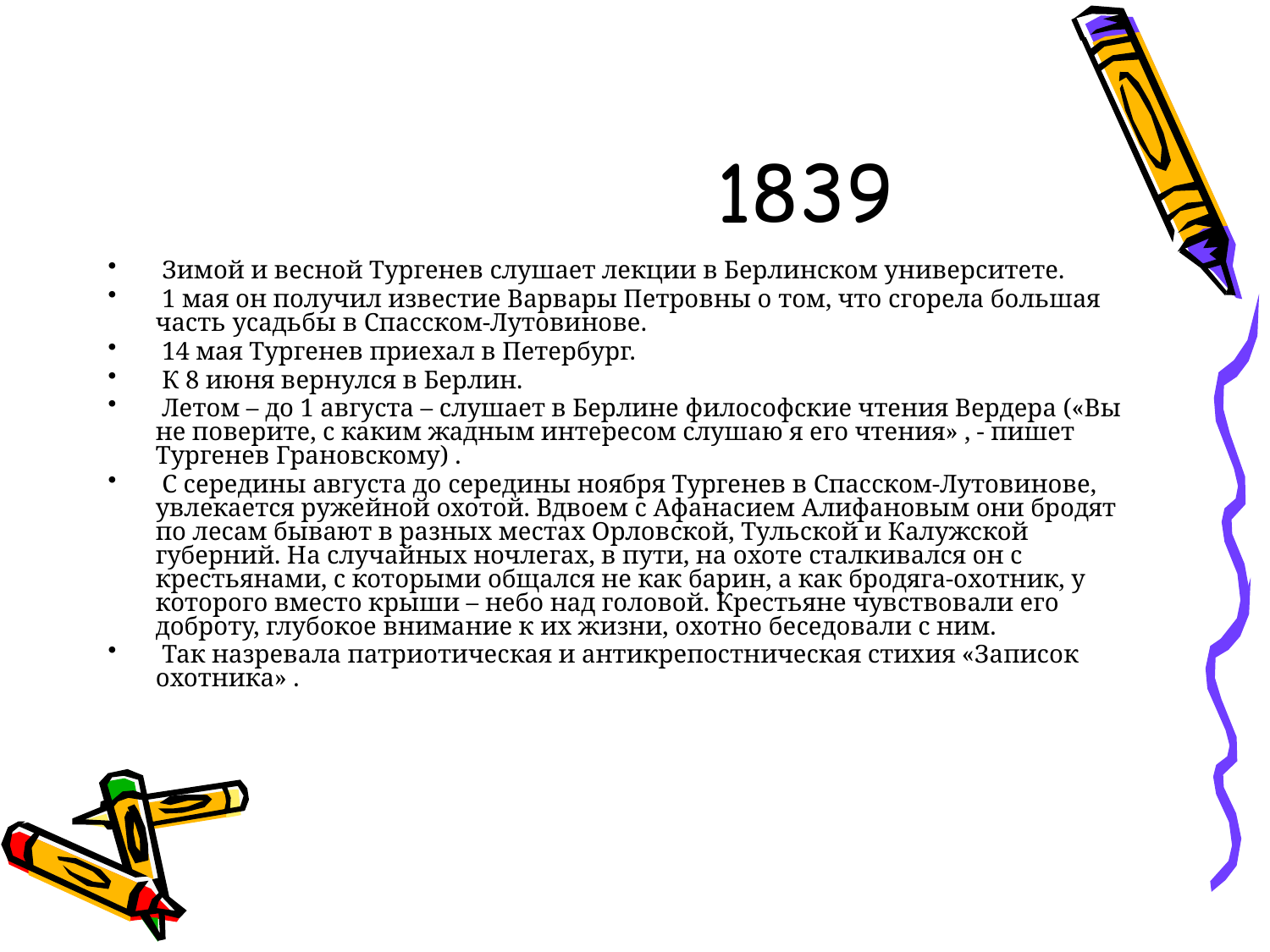

# 1839
 Зимой и весной Тургенев слушает лекции в Берлинском университете.
 1 мая он получил известие Варвары Петровны о том, что сгорела большая часть усадьбы в Спасском-Лутовинове.
 14 мая Тургенев приехал в Петербург.
 К 8 июня вернулся в Берлин.
 Летом – до 1 августа – слушает в Берлине философские чтения Вердера («Вы не поверите, с каким жадным интересом слушаю я его чтения» , - пишет Тургенев Грановскому) .
 С середины августа до середины ноября Тургенев в Спасском-Лутовинове, увлекается ружейной охотой. Вдвоем с Афанасием Алифановым они бродят по лесам бывают в разных местах Орловской, Тульской и Калужской губерний. На случайных ночлегах, в пути, на охоте сталкивался он с крестьянами, с которыми общался не как барин, а как бродяга-охотник, у которого вместо крыши – небо над головой. Крестьяне чувствовали его доброту, глубокое внимание к их жизни, охотно беседовали с ним.
 Так назревала патриотическая и антикрепостническая стихия «Записок охотника» .